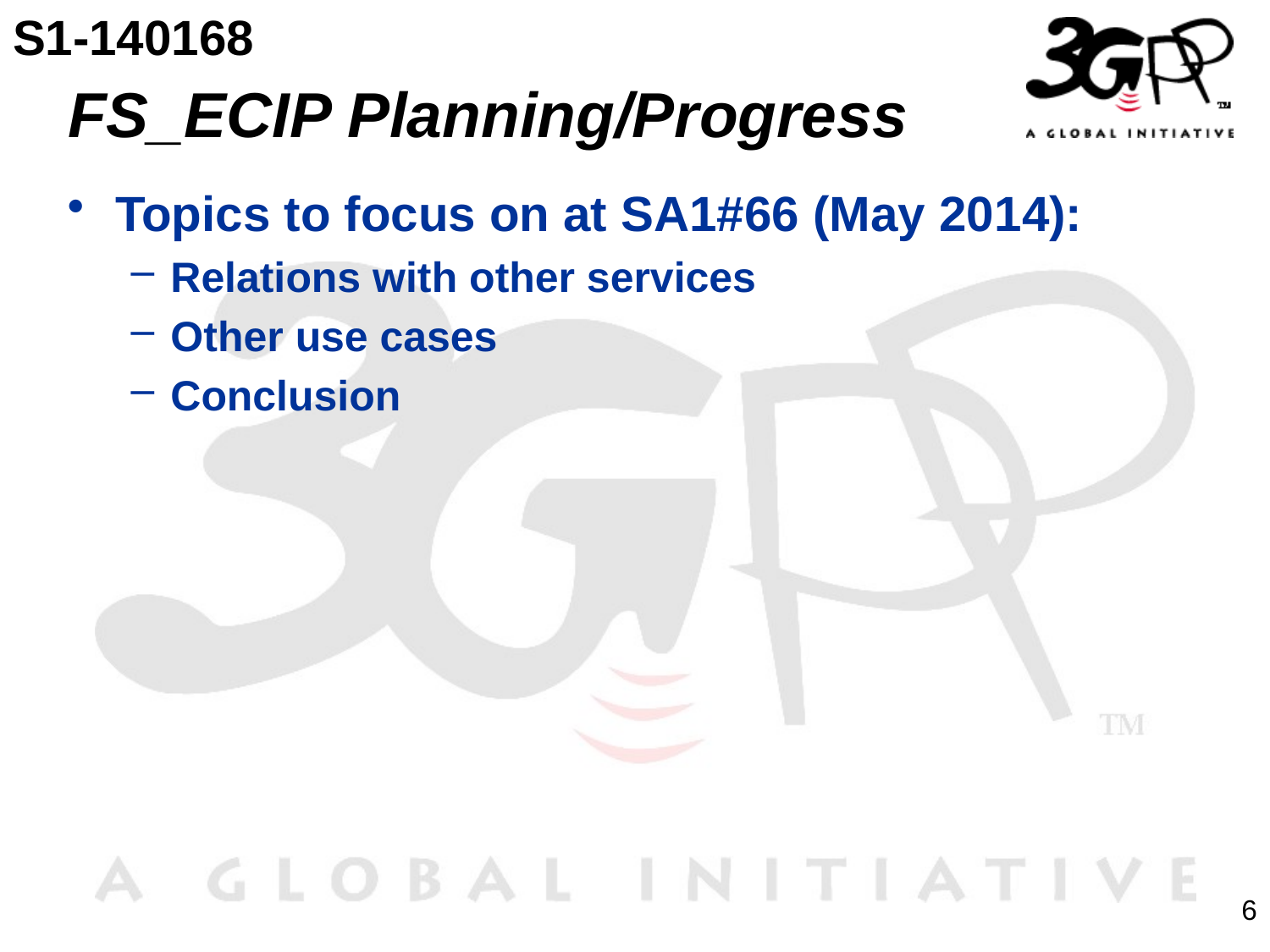

S1-140168
# FS_ECIP Planning/Progress
Topics to focus on at SA1#66 (May 2014):
Relations with other services
Other use cases
Conclusion
6